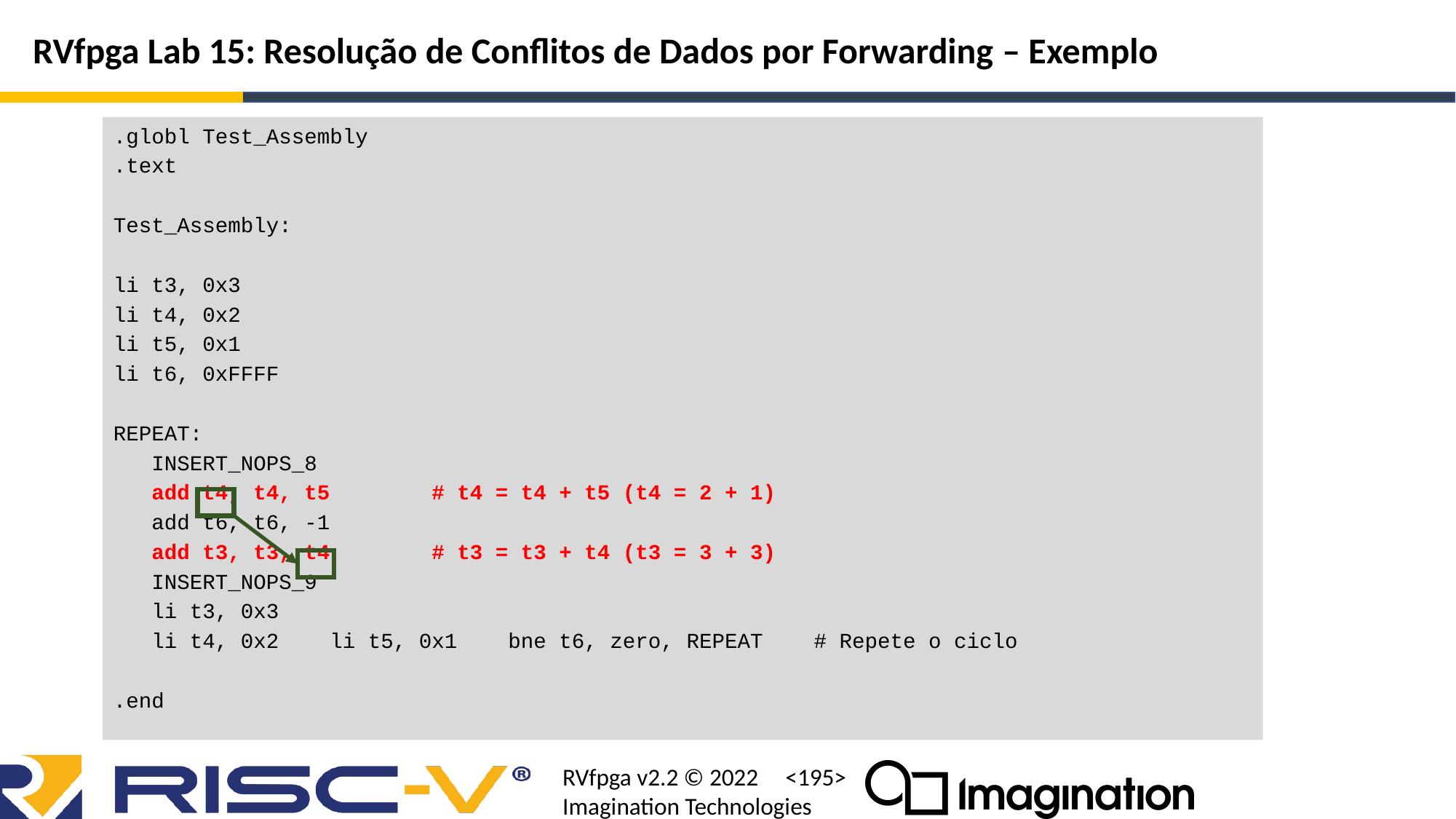

# RVfpga Lab 15: Resolução de Conflitos de Dados por Forwarding – Exemplo
.globl Test_Assembly
.text

Test_Assembly:

li t3, 0x3
li t4, 0x2
li t5, 0x1
li t6, 0xFFFF

REPEAT:
   INSERT_NOPS_8
   add t4, t4, t5        # t4 = t4 + t5 (t4 = 2 + 1)
   add t6, t6, -1
   add t3, t3, t4        # t3 = t3 + t4 (t3 = 3 + 3)
   INSERT_NOPS_9
   li t3, 0x3
   li t4, 0x2    li t5, 0x1    bne t6, zero, REPEAT    # Repete o ciclo

.end